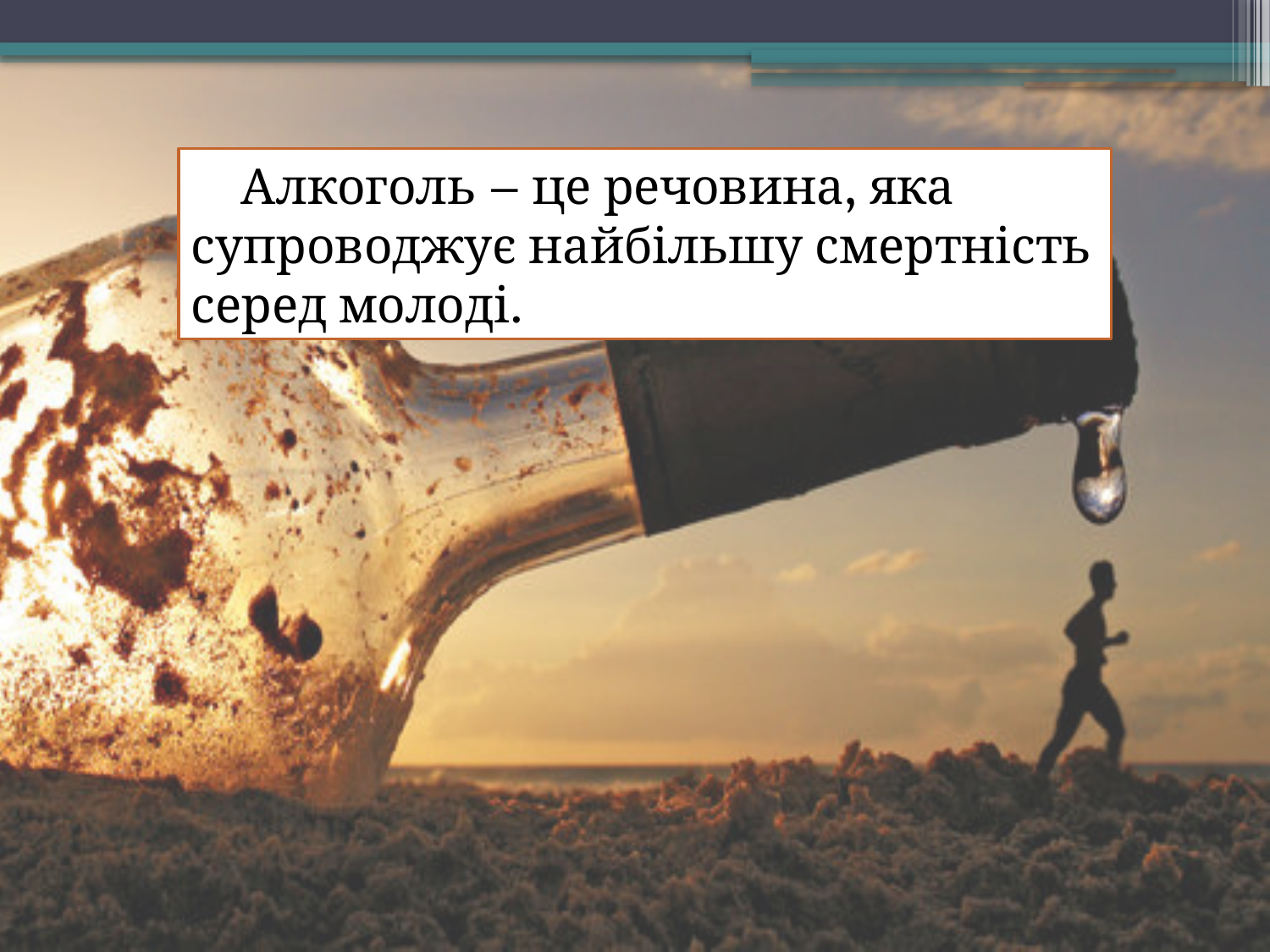

Алкоголь – це речовина, яка супроводжує найбільшу смертність серед молоді.